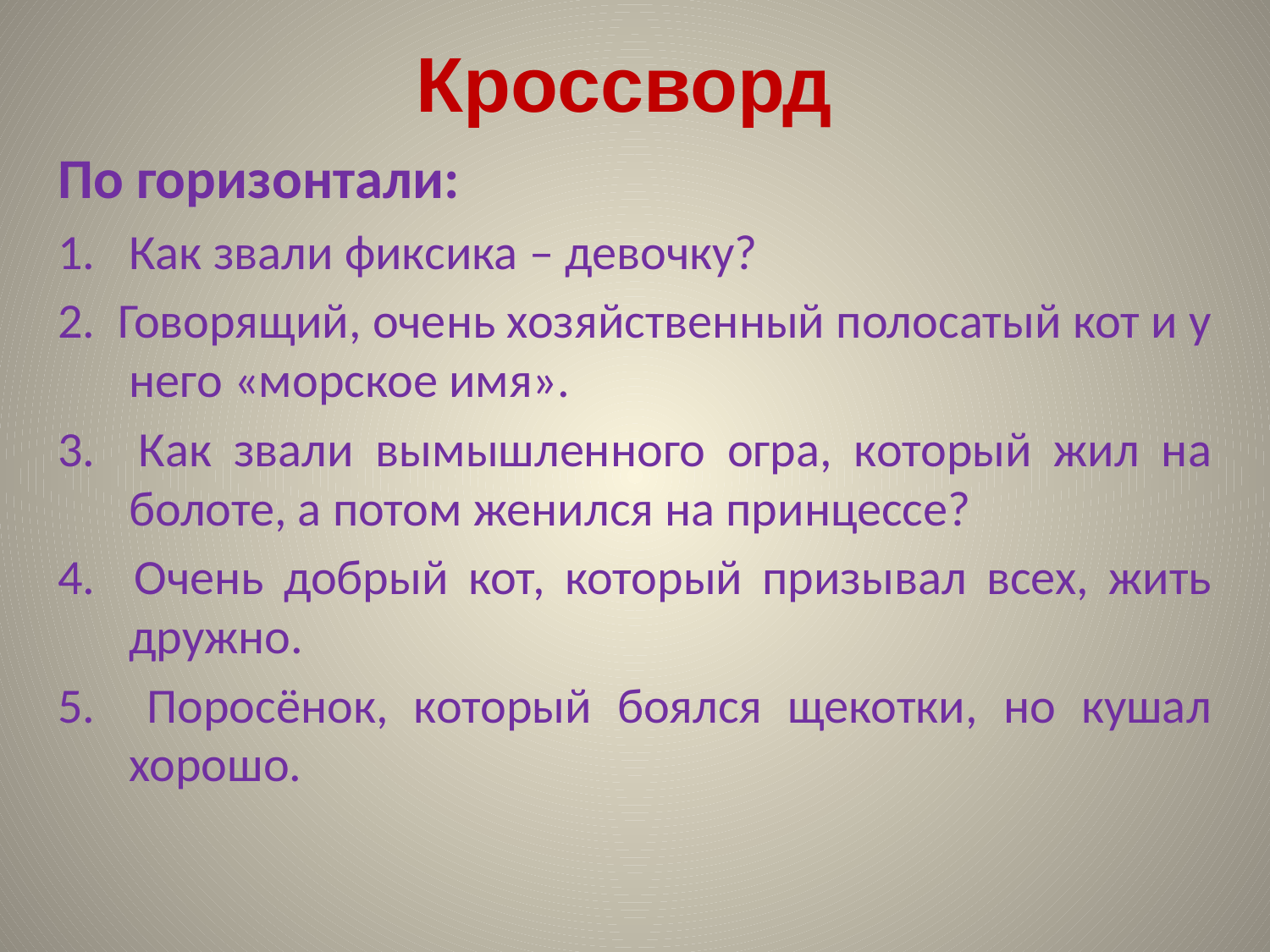

# Кроссворд
По горизонтали:
Как звали фиксика – девочку?
2.  Говорящий, очень хозяйственный полосатый кот и у него «морское имя».
3.  Как звали вымышленного огра, который жил на болоте, а потом женился на принцессе?
4.  Очень добрый кот, который призывал всех, жить дружно.
5.  Поросёнок, который боялся щекотки, но кушал хорошо.